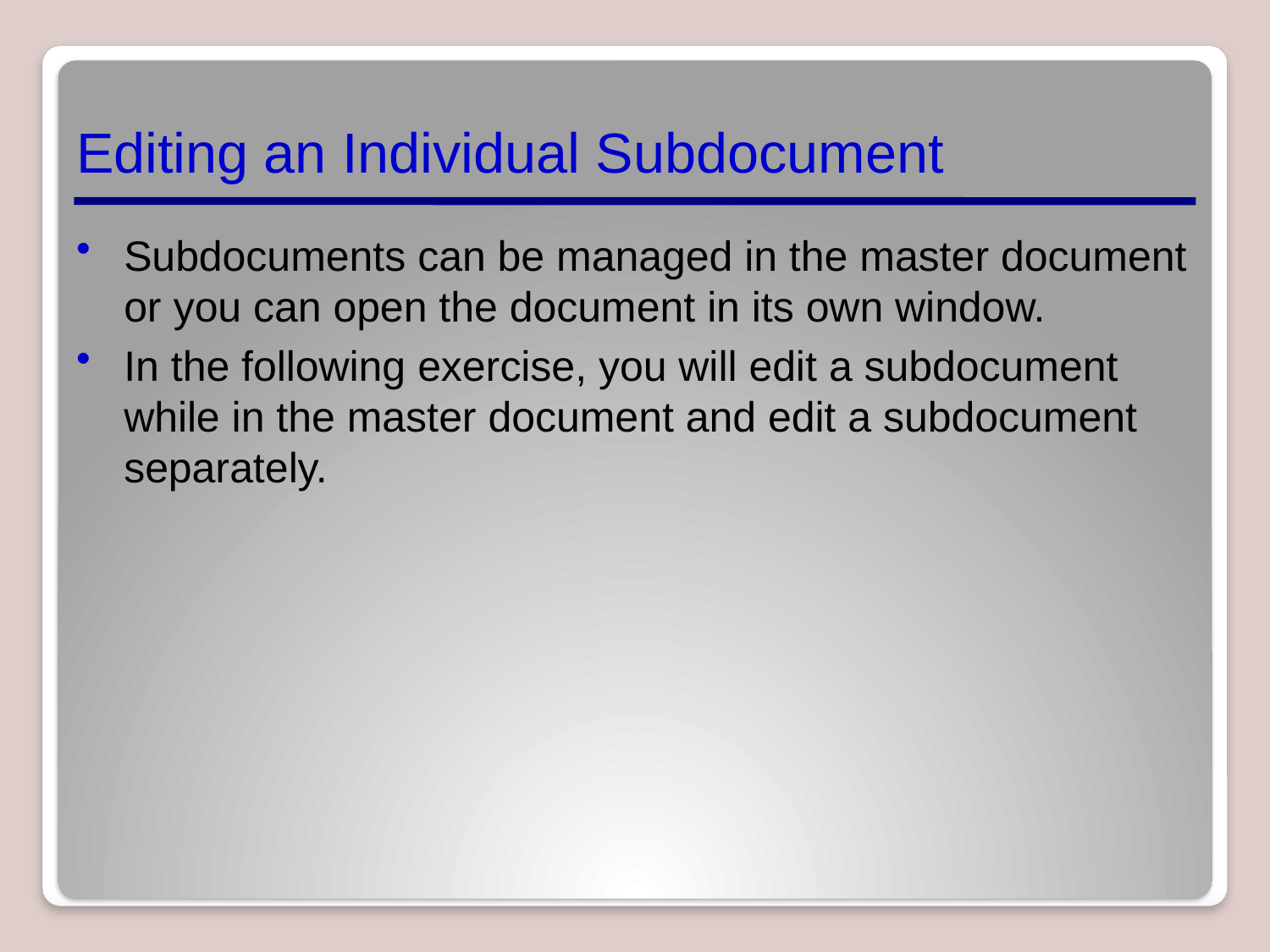

# Editing an Individual Subdocument
Subdocuments can be managed in the master document or you can open the document in its own window.
In the following exercise, you will edit a subdocument while in the master document and edit a subdocument separately.